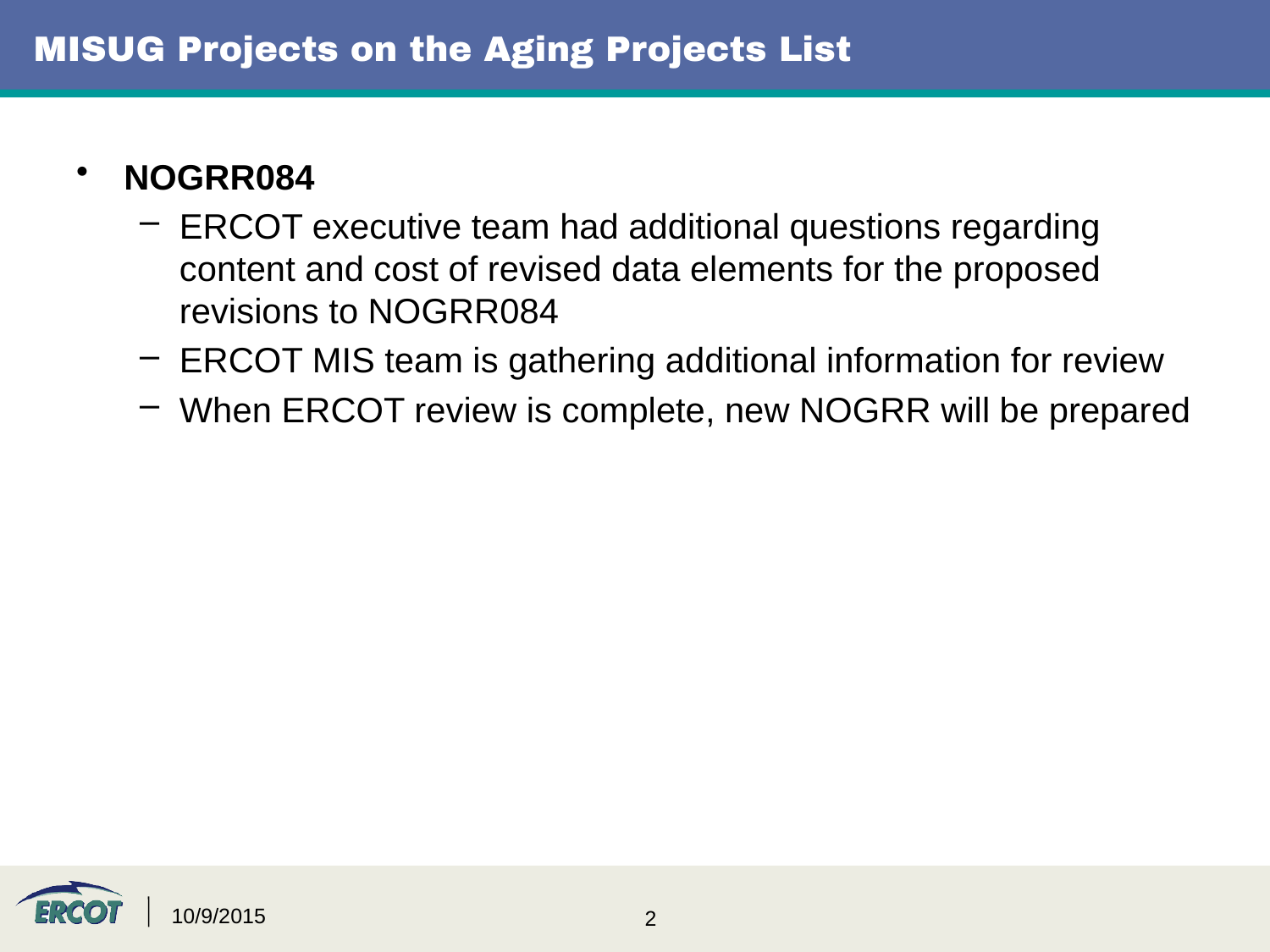

# MISUG Projects on the Aging Projects List
NOGRR084
ERCOT executive team had additional questions regarding content and cost of revised data elements for the proposed revisions to NOGRR084
ERCOT MIS team is gathering additional information for review
When ERCOT review is complete, new NOGRR will be prepared
10/9/2015